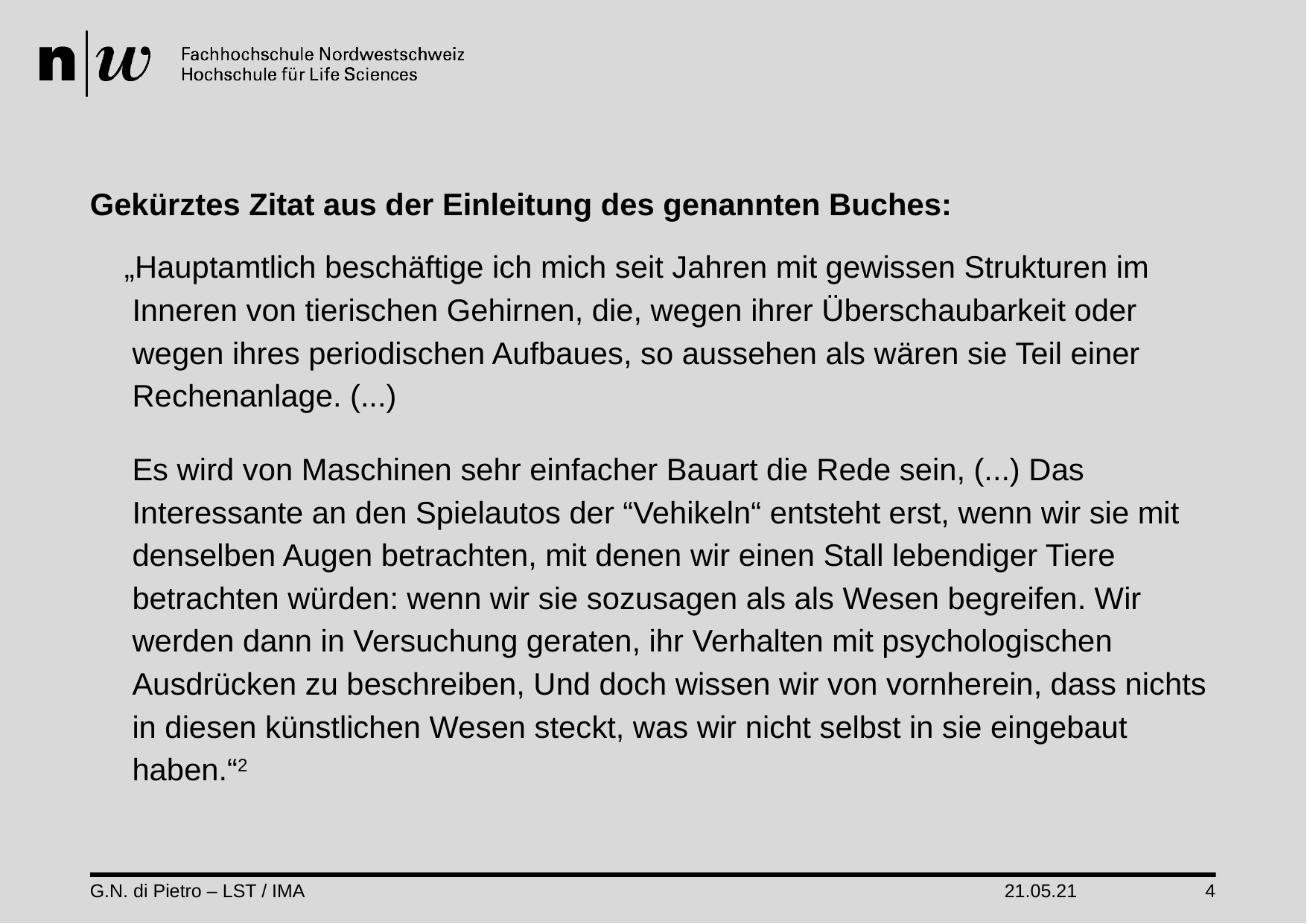

# Gekürztes Zitat aus der Einleitung des genannten Buches:
    „Hauptamtlich beschäftige ich mich seit Jahren mit gewissen Strukturen im Inneren von tierischen Gehirnen, die, wegen ihrer Überschaubarkeit oder wegen ihres periodischen Aufbaues, so aussehen als wären sie Teil einer Rechenanlage. (...)
	Es wird von Maschinen sehr einfacher Bauart die Rede sein, (...) Das Interessante an den Spielautos der “Vehikeln“ entsteht erst, wenn wir sie mit denselben Augen betrachten, mit denen wir einen Stall lebendiger Tiere betrachten würden: wenn wir sie sozusagen als als Wesen begreifen. Wir  werden dann in Versuchung geraten, ihr Verhalten mit psychologischen Ausdrücken zu beschreiben, Und doch wissen wir von vornherein, dass nichts in diesen künstlichen Wesen steckt, was wir nicht selbst in sie eingebaut haben.“2
G.N. di Pietro – LST / IMA
21.05.21
4